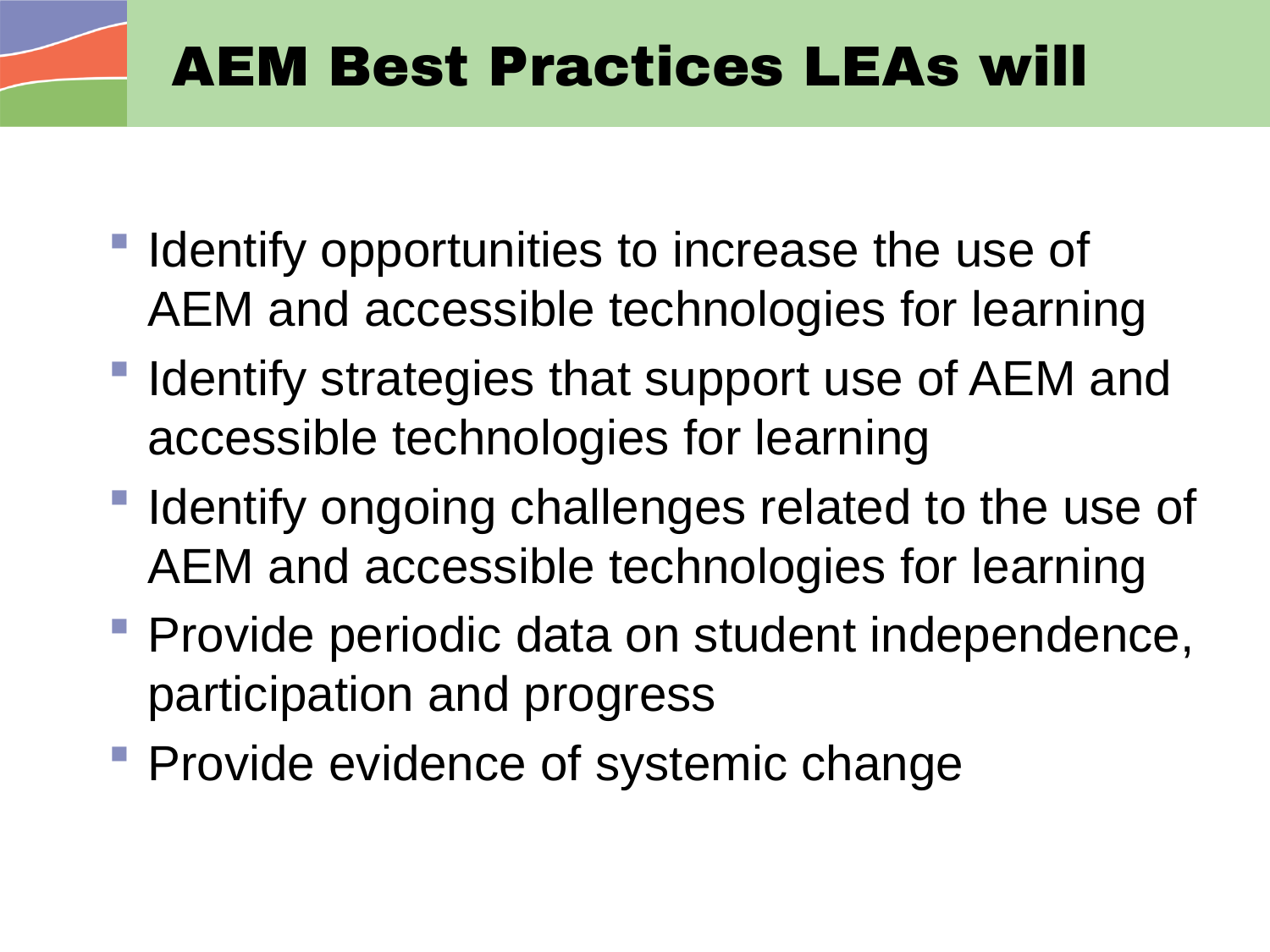

# AEM Best Practices LEAs will
Identify opportunities to increase the use of AEM and accessible technologies for learning
Identify strategies that support use of AEM and accessible technologies for learning
Identify ongoing challenges related to the use of AEM and accessible technologies for learning
Provide periodic data on student independence, participation and progress
Provide evidence of systemic change